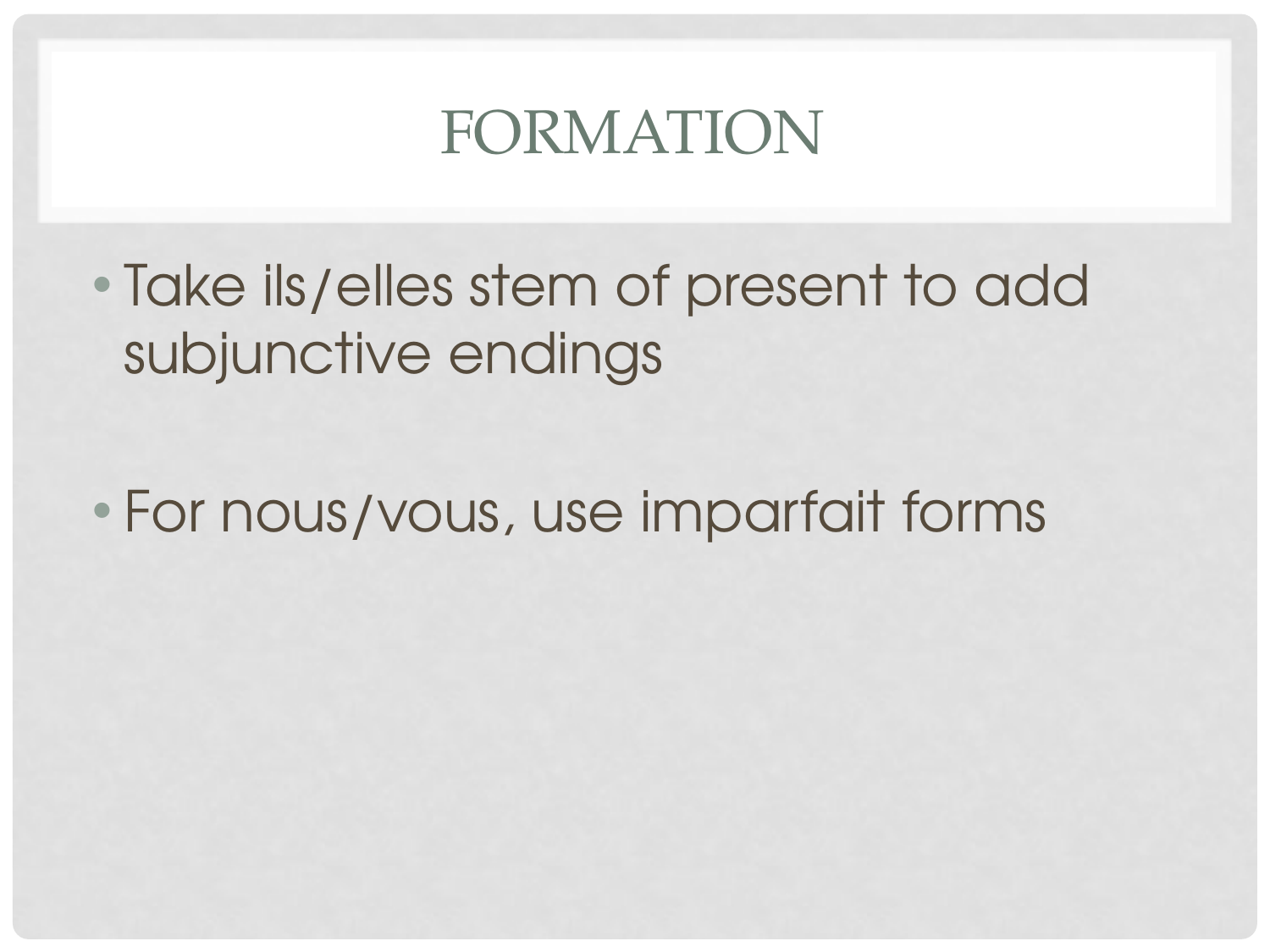

# Formation
Take ils/elles stem of present to add subjunctive endings

For nous/vous, use imparfait forms